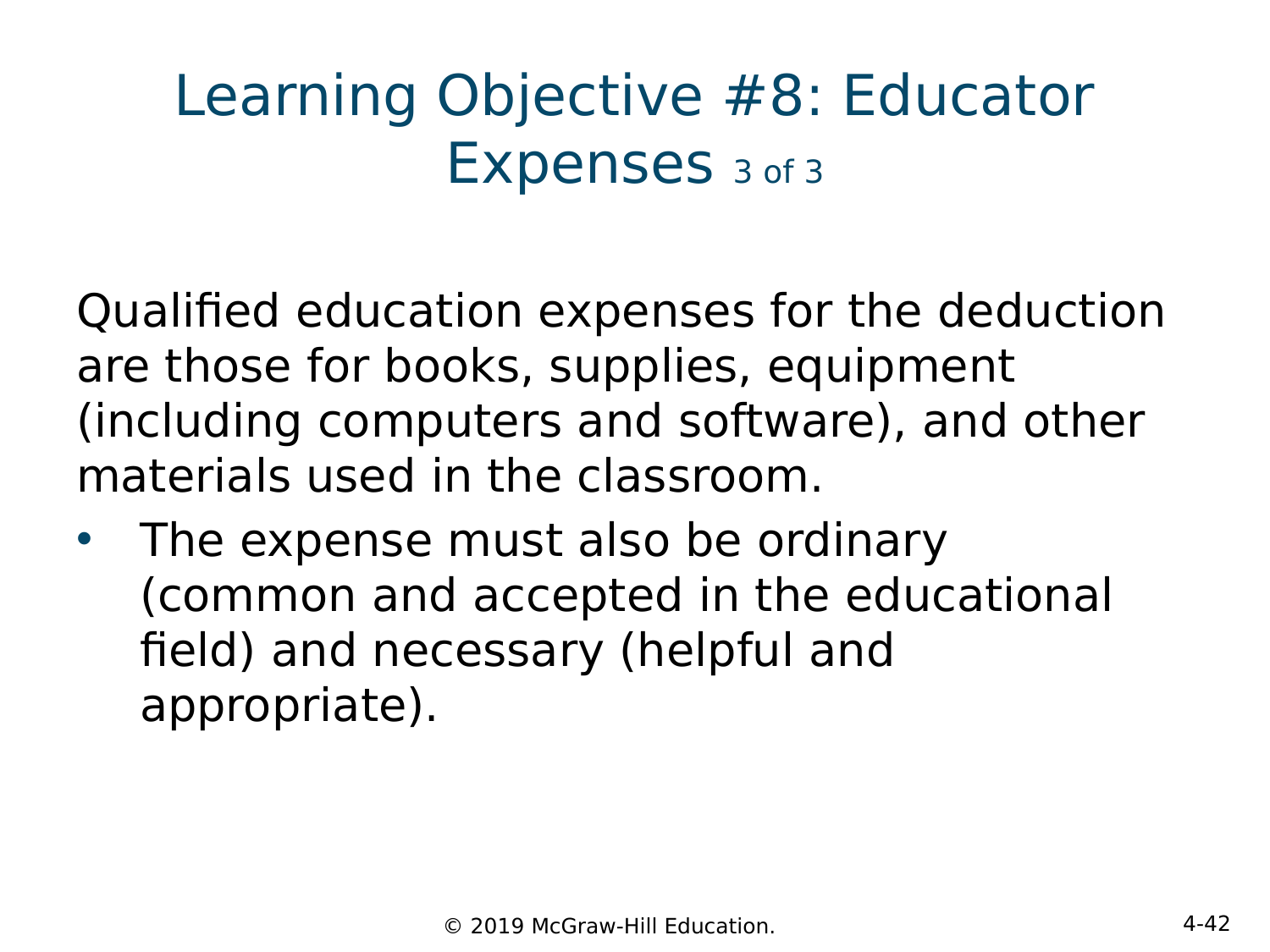

# Learning Objective #8: Educator Expenses 3 of 3
Qualified education expenses for the deduction are those for books, supplies, equipment (including computers and software), and other materials used in the classroom.
The expense must also be ordinary (common and accepted in the educational field) and necessary (helpful and appropriate).